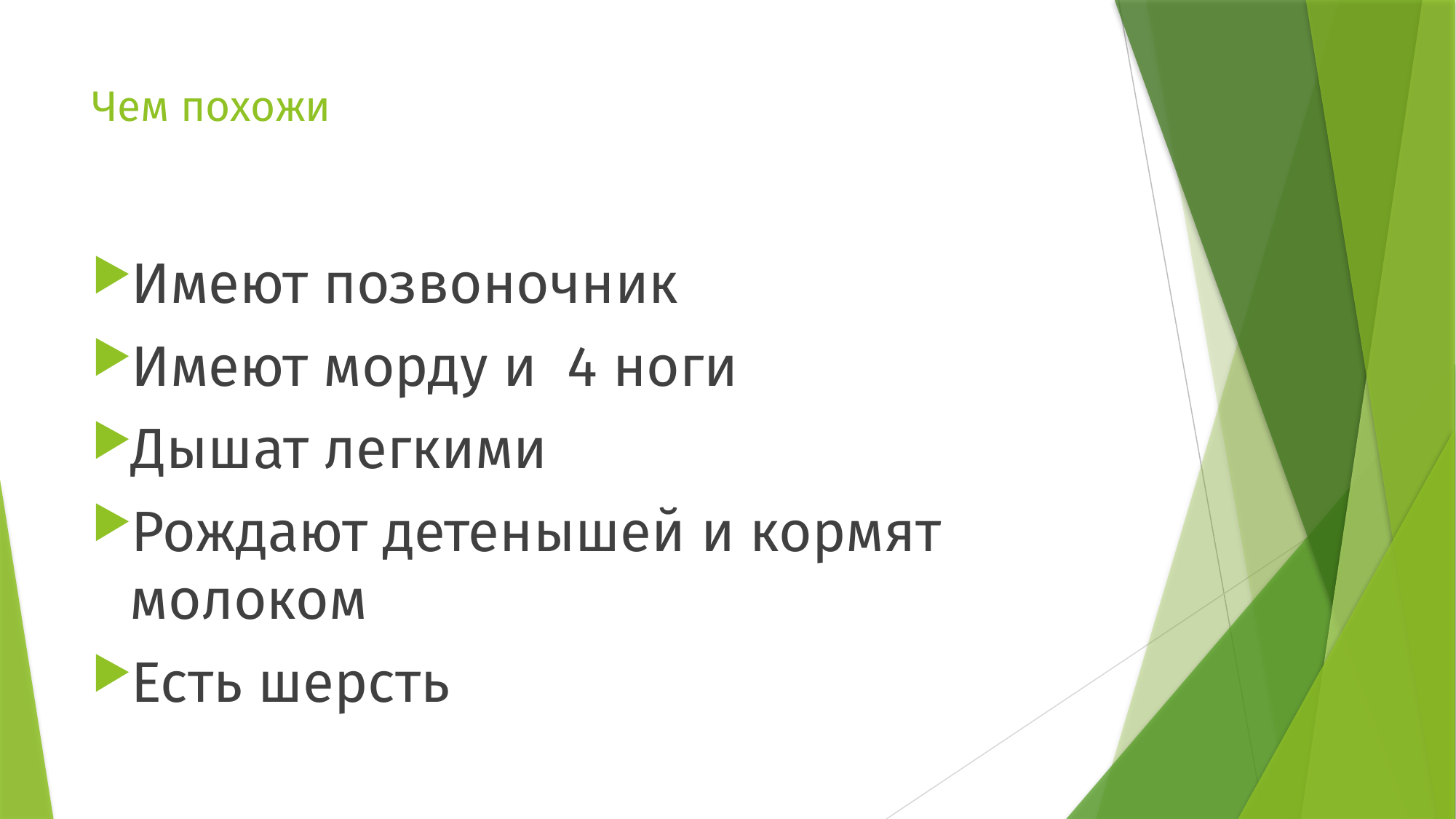

# Чем похожи
Имеют позвоночник
Имеют морду и  4 ноги
Дышат легкими
Рождают детенышей и кормят молоком
Есть шерсть